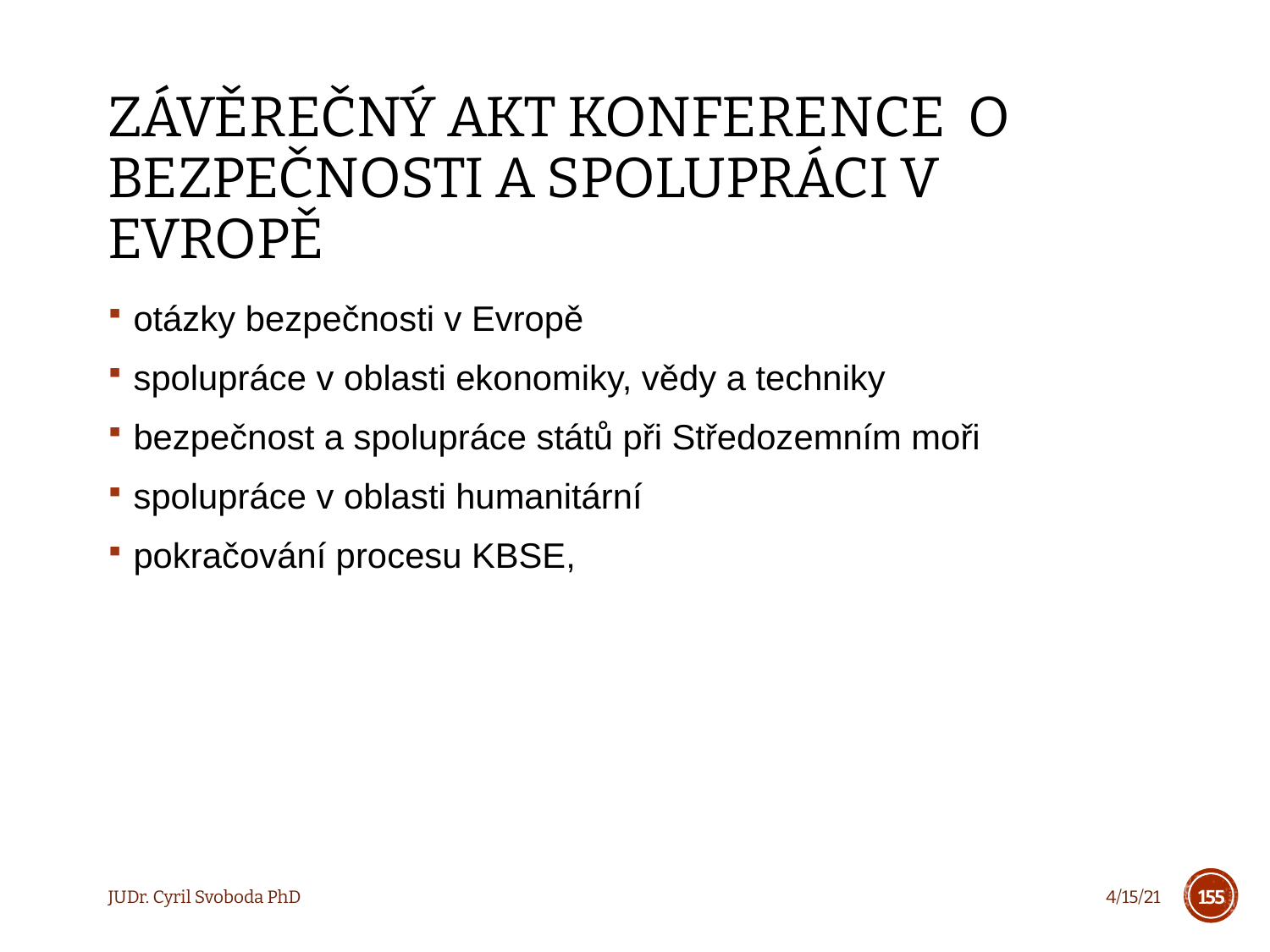

# Závěrečný akt konference  o bezpečnosti a spolupráci v Evropě
otázky bezpečnosti v Evropě
spolupráce v oblasti ekonomiky, vědy a techniky
bezpečnost a spolupráce států při Středozemním moři
spolupráce v oblasti humanitární
pokračování procesu KBSE,
JUDr. Cyril Svoboda PhD
4/15/21
155